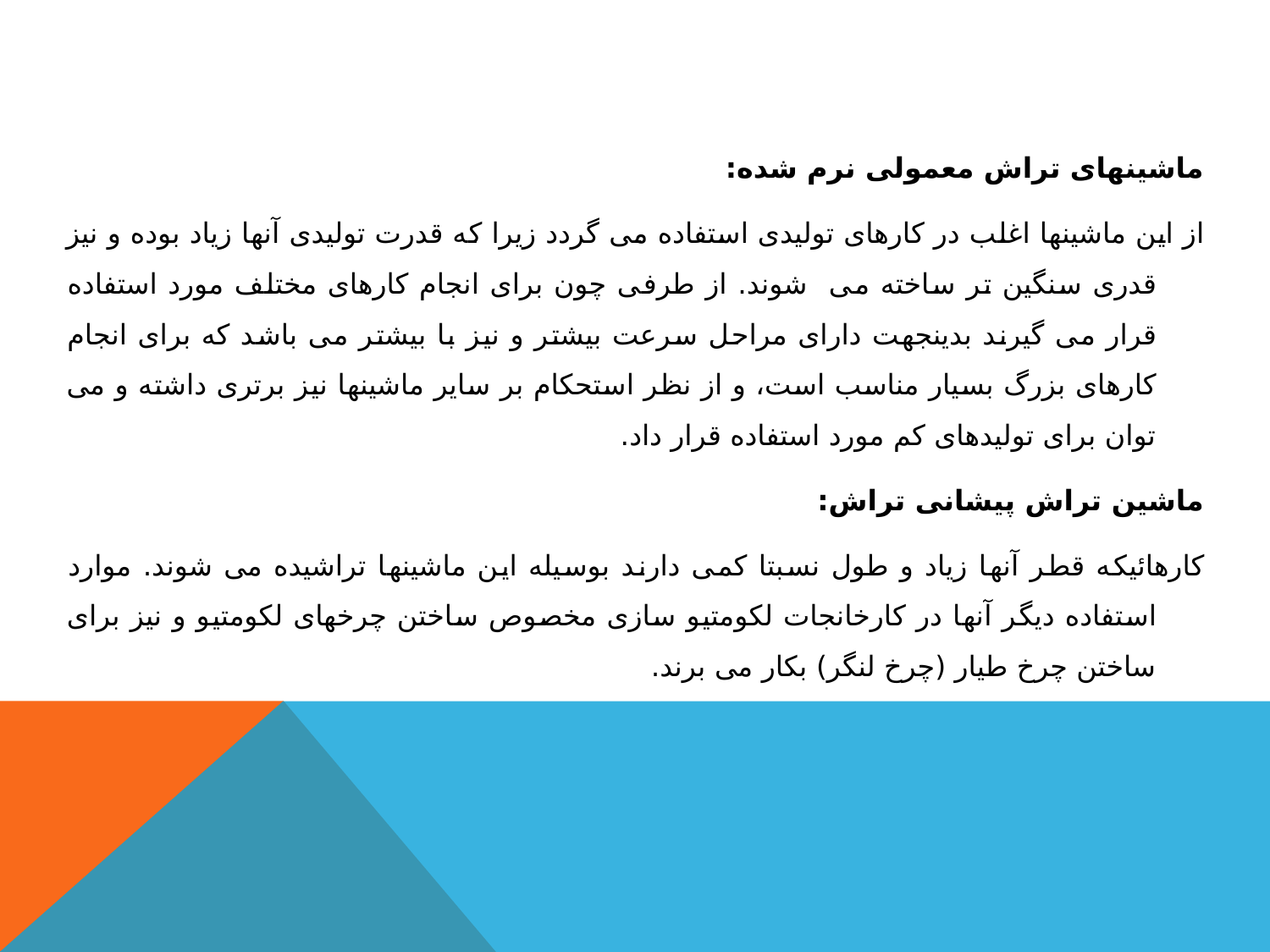

#
ماشینهای تراش معمولی نرم شده:
از این ماشینها اغلب در کارهای تولیدی استفاده می گردد زیرا که قدرت تولیدی آنها زیاد بوده و نیز قدری سنگین تر ساخته می  شوند. از طرفی چون برای انجام کارهای مختلف مورد استفاده قرار می گیرند بدینجهت دارای مراحل سرعت بیشتر و نیز با بیشتر می باشد که برای انجام کارهای بزرگ بسیار مناسب است، و از نظر استحکام بر سایر ماشینها نیز برتری داشته و می توان برای تولیدهای کم مورد استفاده قرار داد.
ماشین تراش پیشانی تراش:
کارهائیکه قطر آنها زیاد و طول نسبتا کمی دارند بوسیله این ماشینها تراشیده می شوند. موارد استفاده دیگر آنها در کارخانجات لکومتیو سازی مخصوص ساختن چرخهای لکومتیو و نیز برای ساختن چرخ طیار (چرخ لنگر) بکار می برند.